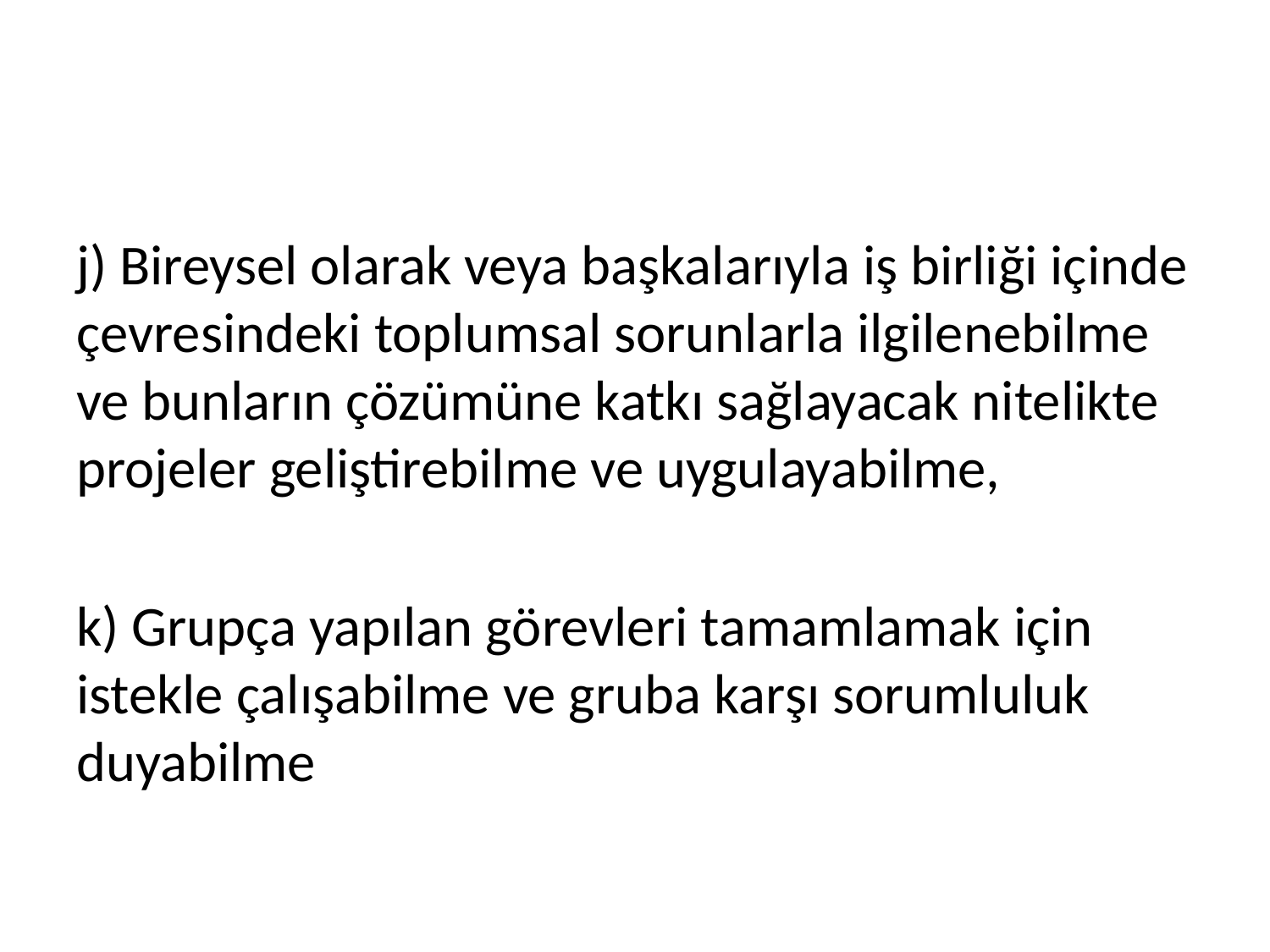

j) Bireysel olarak veya başkalarıyla iş birliği içinde çevresindeki toplumsal sorunlarla ilgilenebilme ve bunların çözümüne katkı sağlayacak nitelikte projeler geliştirebilme ve uygulayabilme,

k) Grupça yapılan görevleri tamamlamak için istekle çalışabilme ve gruba karşı sorumluluk duyabilme